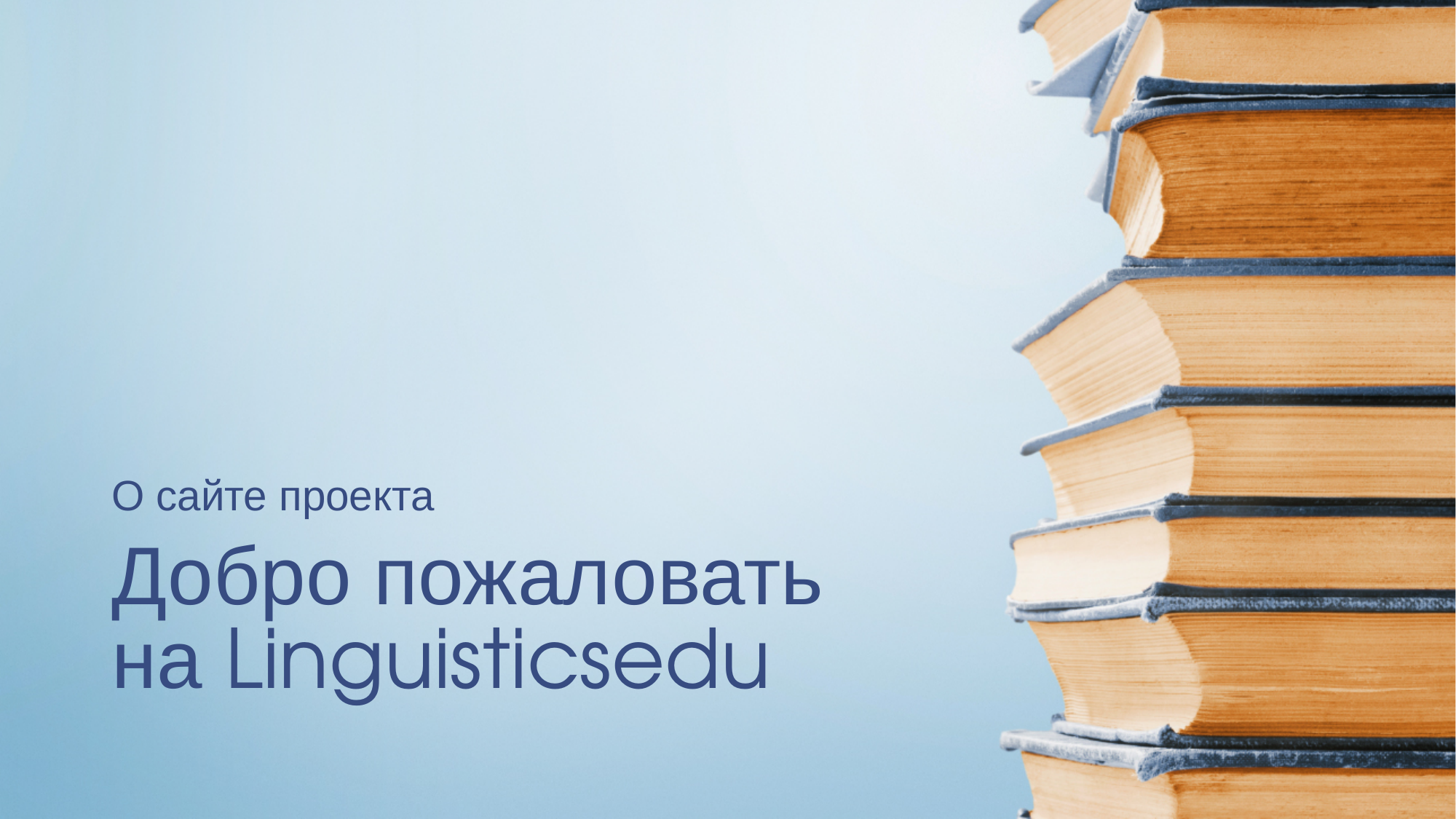

О сайте проекта
# Добро пожаловать на Linguisticsedu